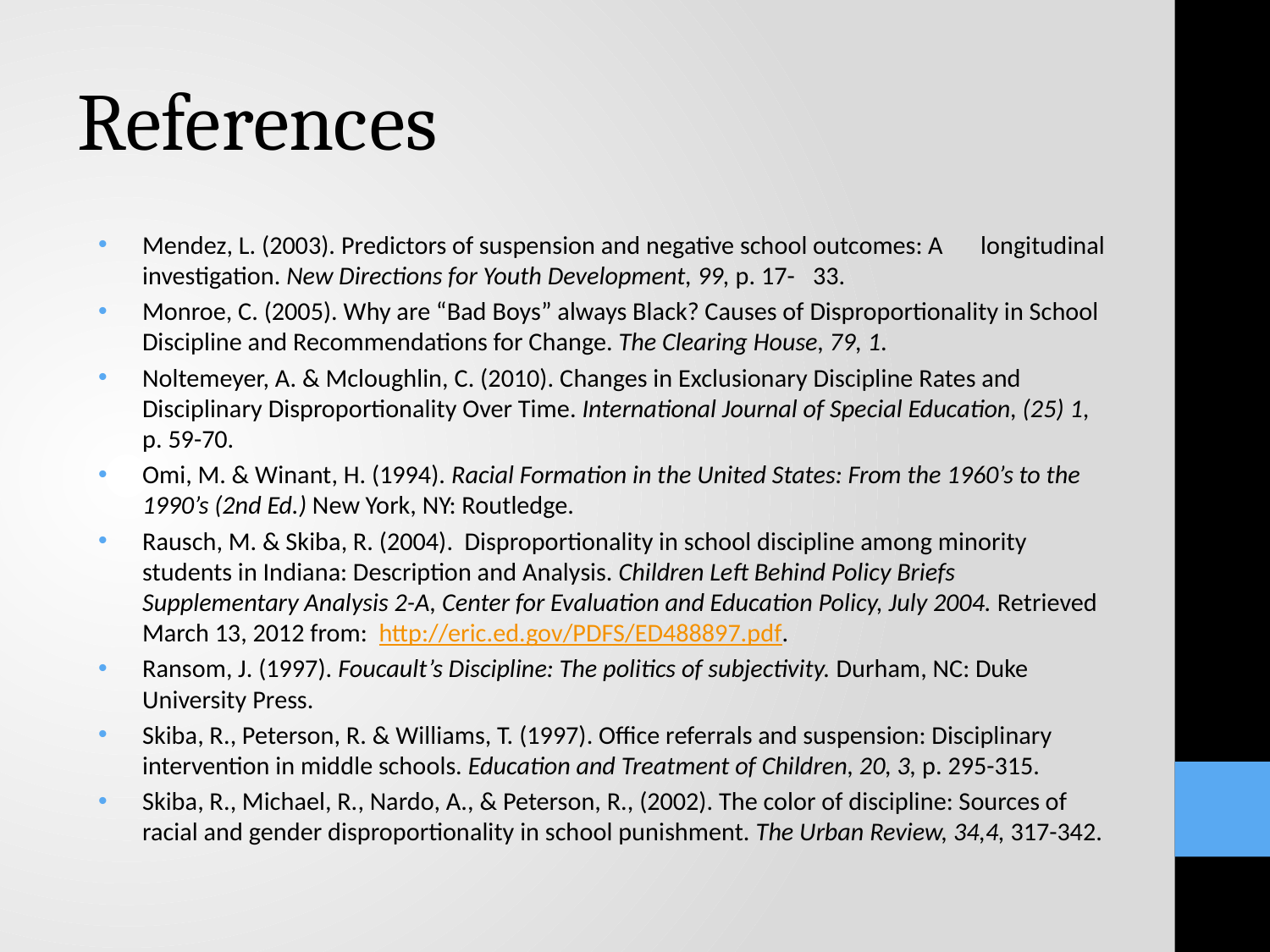

# References
Mendez, L. (2003). Predictors of suspension and negative school outcomes: A 	longitudinal investigation. New Directions for Youth Development, 99, p. 17- 	33.
Monroe, C. (2005). Why are “Bad Boys” always Black? Causes of Disproportionality in School Discipline and Recommendations for Change. The Clearing House, 79, 1.
Noltemeyer, A. & Mcloughlin, C. (2010). Changes in Exclusionary Discipline Rates and Disciplinary Disproportionality Over Time. International Journal of Special Education, (25) 1, p. 59-70.
Omi, M. & Winant, H. (1994). Racial Formation in the United States: From the 1960’s to the 1990’s (2nd Ed.) New York, NY: Routledge.
Rausch, M. & Skiba, R. (2004).  Disproportionality in school discipline among minority students in Indiana: Description and Analysis. Children Left Behind Policy Briefs Supplementary Analysis 2-A, Center for Evaluation and Education Policy, July 2004. Retrieved March 13, 2012 from:  http://eric.ed.gov/PDFS/ED488897.pdf.
Ransom, J. (1997). Foucault’s Discipline: The politics of subjectivity. Durham, NC: Duke University Press.
Skiba, R., Peterson, R. & Williams, T. (1997). Office referrals and suspension: Disciplinary intervention in middle schools. Education and Treatment of Children, 20, 3, p. 295-315.
Skiba, R., Michael, R., Nardo, A., & Peterson, R., (2002). The color of discipline: Sources of racial and gender disproportionality in school punishment. The Urban Review, 34,4, 317-342.